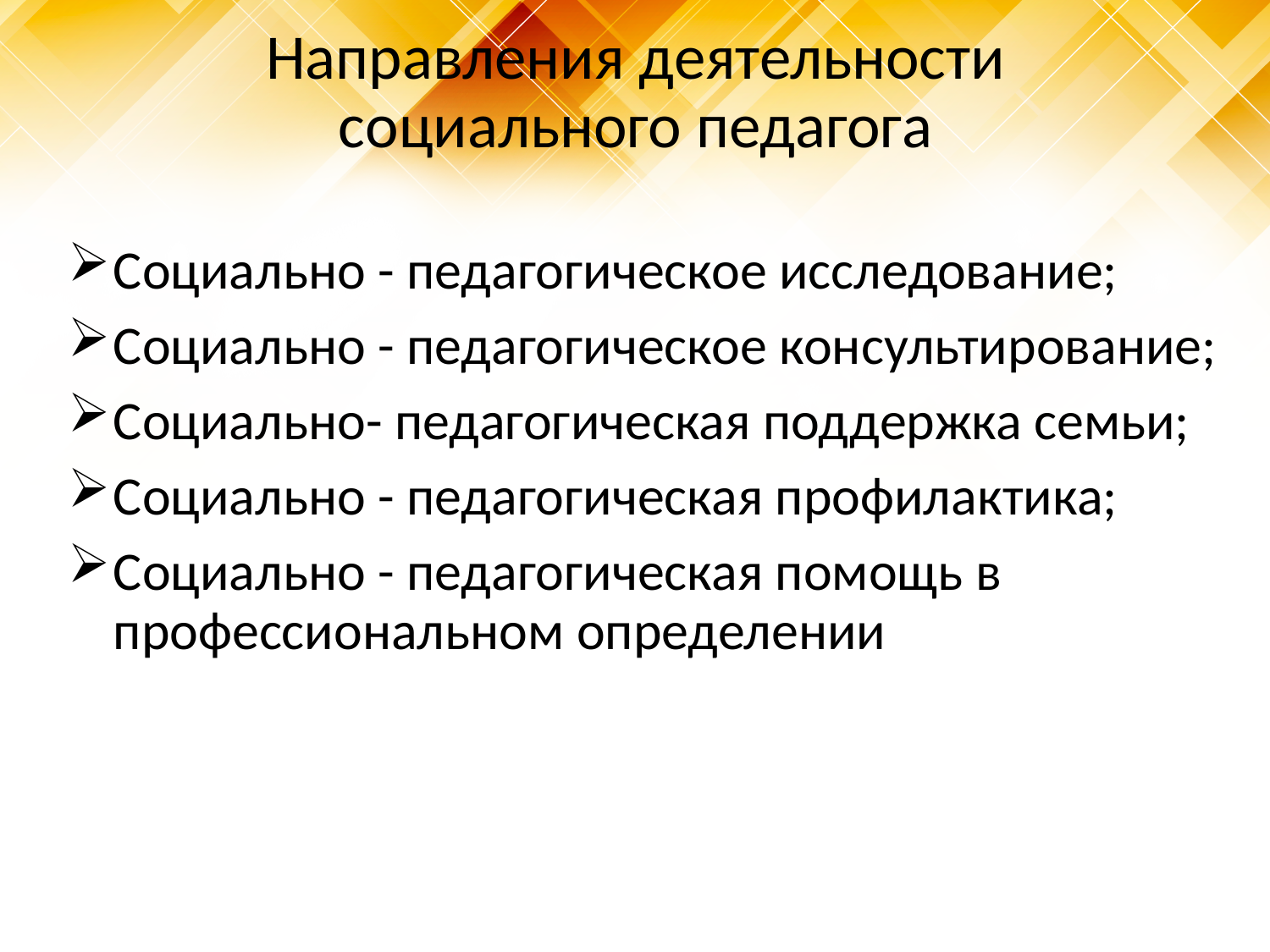

# Направления деятельности социального педагога
Социально - педагогическое исследование;
Социально - педагогическое консультирование;
Социально- педагогическая поддержка семьи;
Социально - педагогическая профилактика;
Социально - педагогическая помощь в профессиональном определении